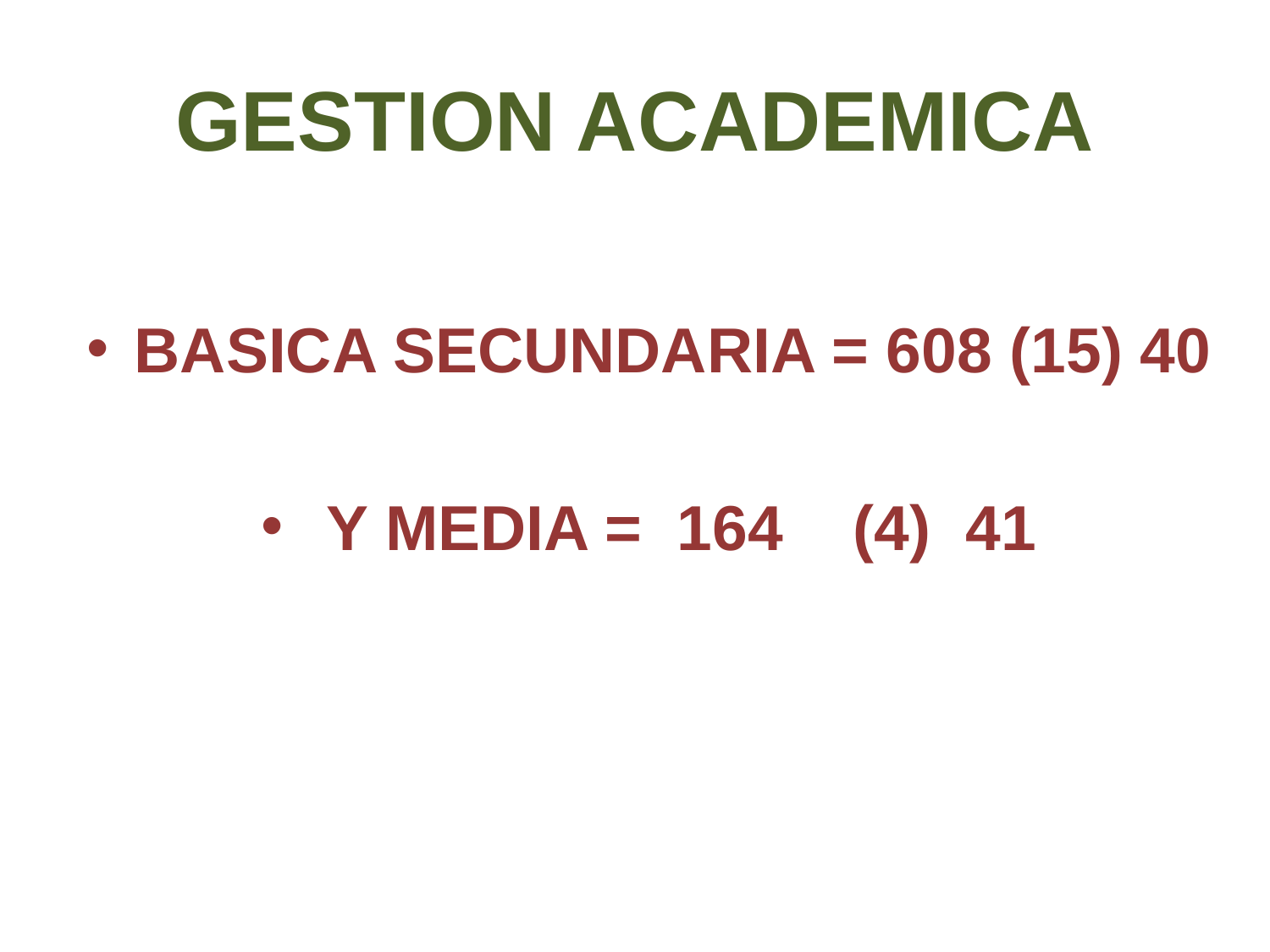

# GESTION ACADEMICA

BASICA SECUNDARIA = 608 (15) 40

 Y MEDIA =  164    (4)  41